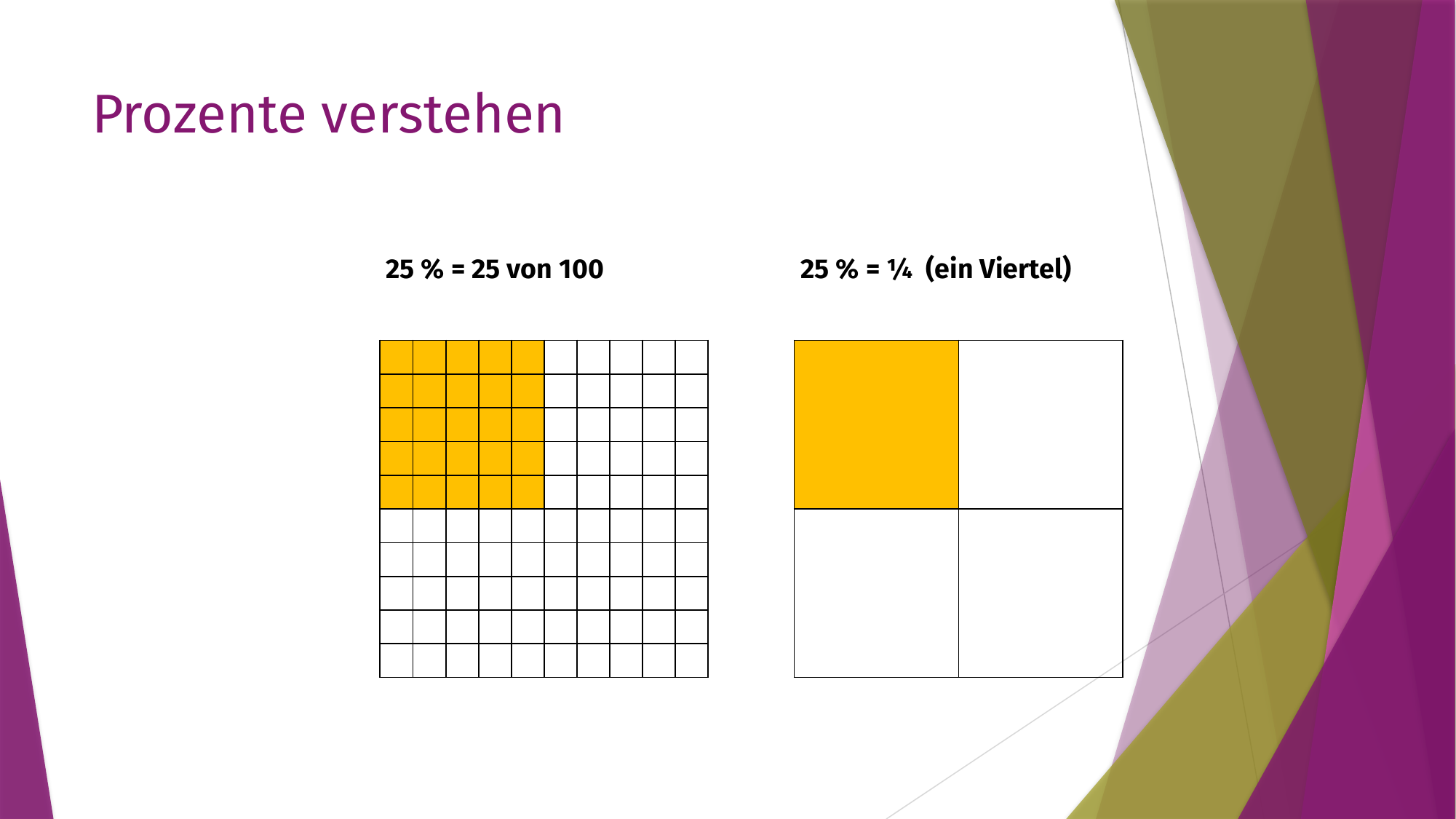

# Prozente verstehen
25 % = 25 von 100
25 % = ¼  (ein Viertel)
|  |  |  |  |  |  |  |  |  |  |
| --- | --- | --- | --- | --- | --- | --- | --- | --- | --- |
|  |  |  |  |  |  |  |  |  |  |
|  |  |  |  |  |  |  |  |  |  |
|  |  |  |  |  |  |  |  |  |  |
|  |  |  |  |  |  |  |  |  |  |
|  |  |  |  |  |  |  |  |  |  |
|  |  |  |  |  |  |  |  |  |  |
|  |  |  |  |  |  |  |  |  |  |
|  |  |  |  |  |  |  |  |  |  |
|  |  |  |  |  |  |  |  |  |  |
|  |  |  |  |  |  |  |  |  |  |
| --- | --- | --- | --- | --- | --- | --- | --- | --- | --- |
|  |  |  |  |  |  |  |  |  |  |
|  |  |  |  |  |  |  |  |  |  |
|  |  |  |  |  |  |  |  |  |  |
|  |  |  |  |  |  |  |  |  |  |
|  |  |  |  |  |  |  |  |  |  |
|  |  |  |  |  |  |  |  |  |  |
|  |  |  |  |  |  |  |  |  |  |
|  |  |  |  |  |  |  |  |  |  |
|  |  |  |  |  |  |  |  |  |  |